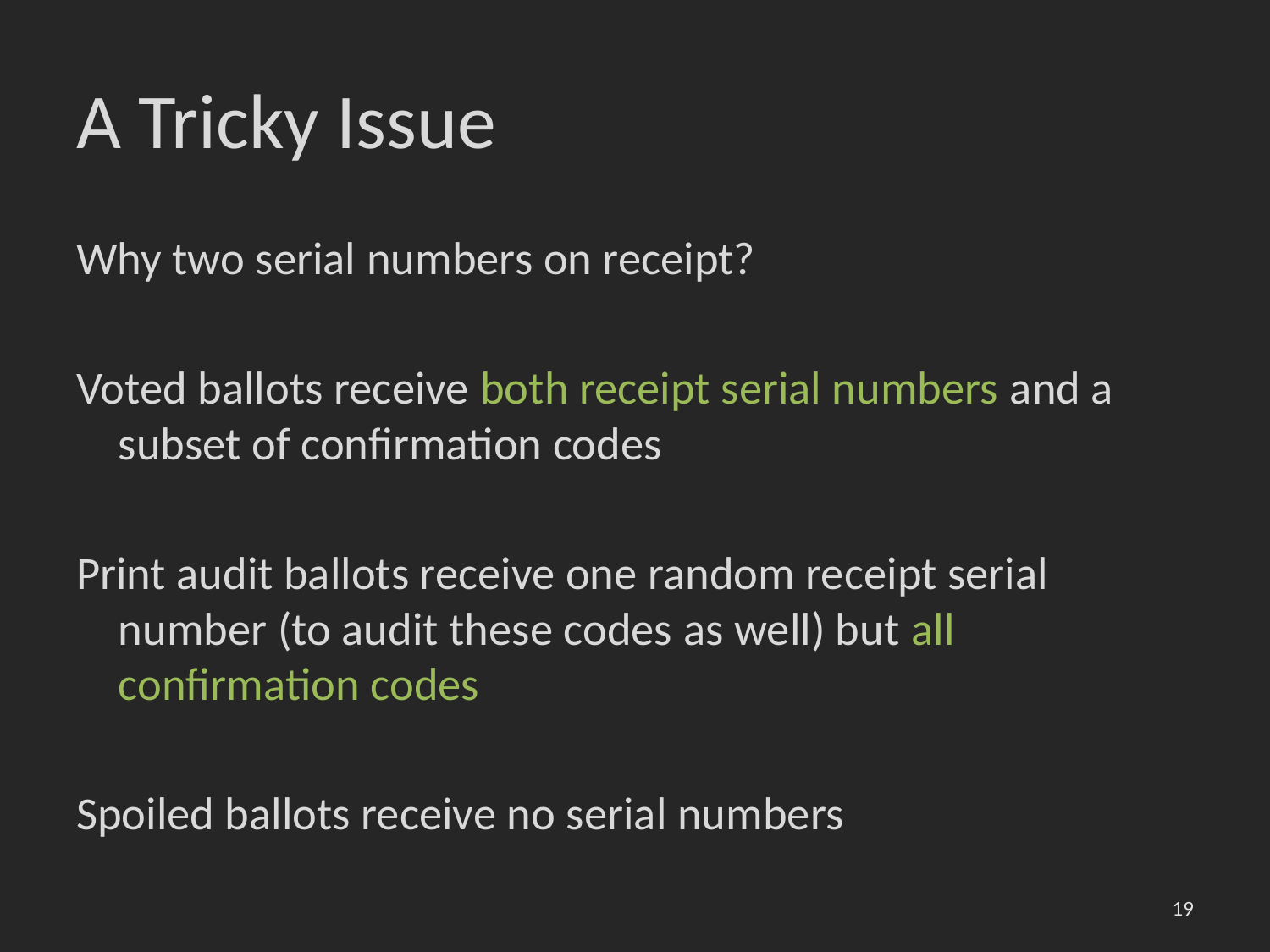

# A Tricky Issue
Why two serial numbers on receipt?

Voted ballots receive both receipt serial numbers and a subset of confirmation codes

Print audit ballots receive one random receipt serial number (to audit these codes as well) but all confirmation codes

Spoiled ballots receive no serial numbers
19